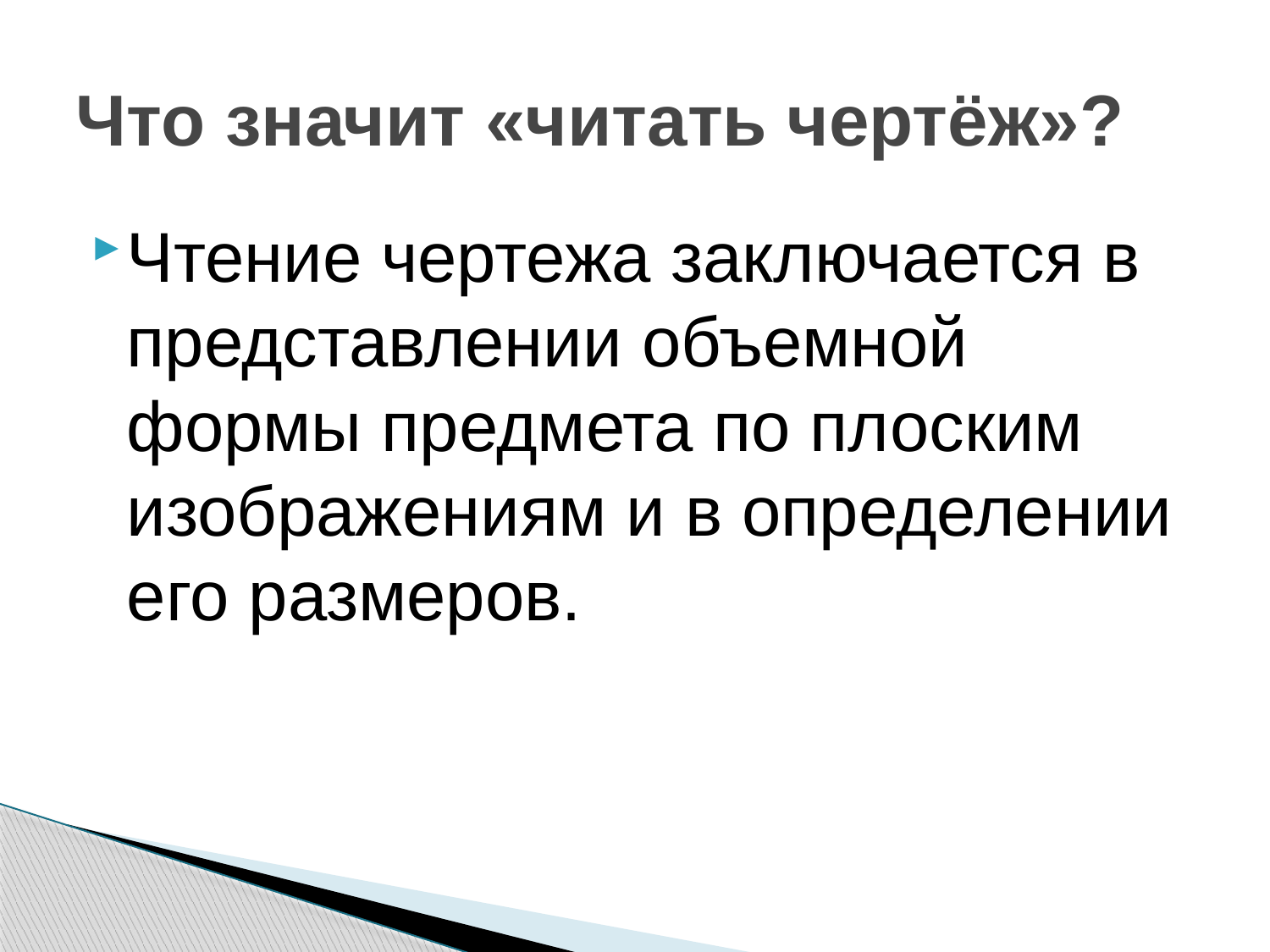

# Что значит «читать чертёж»?
Чтение чертежа заключается в представлении объемной формы предмета по плоским изображениям и в определении его размеров.